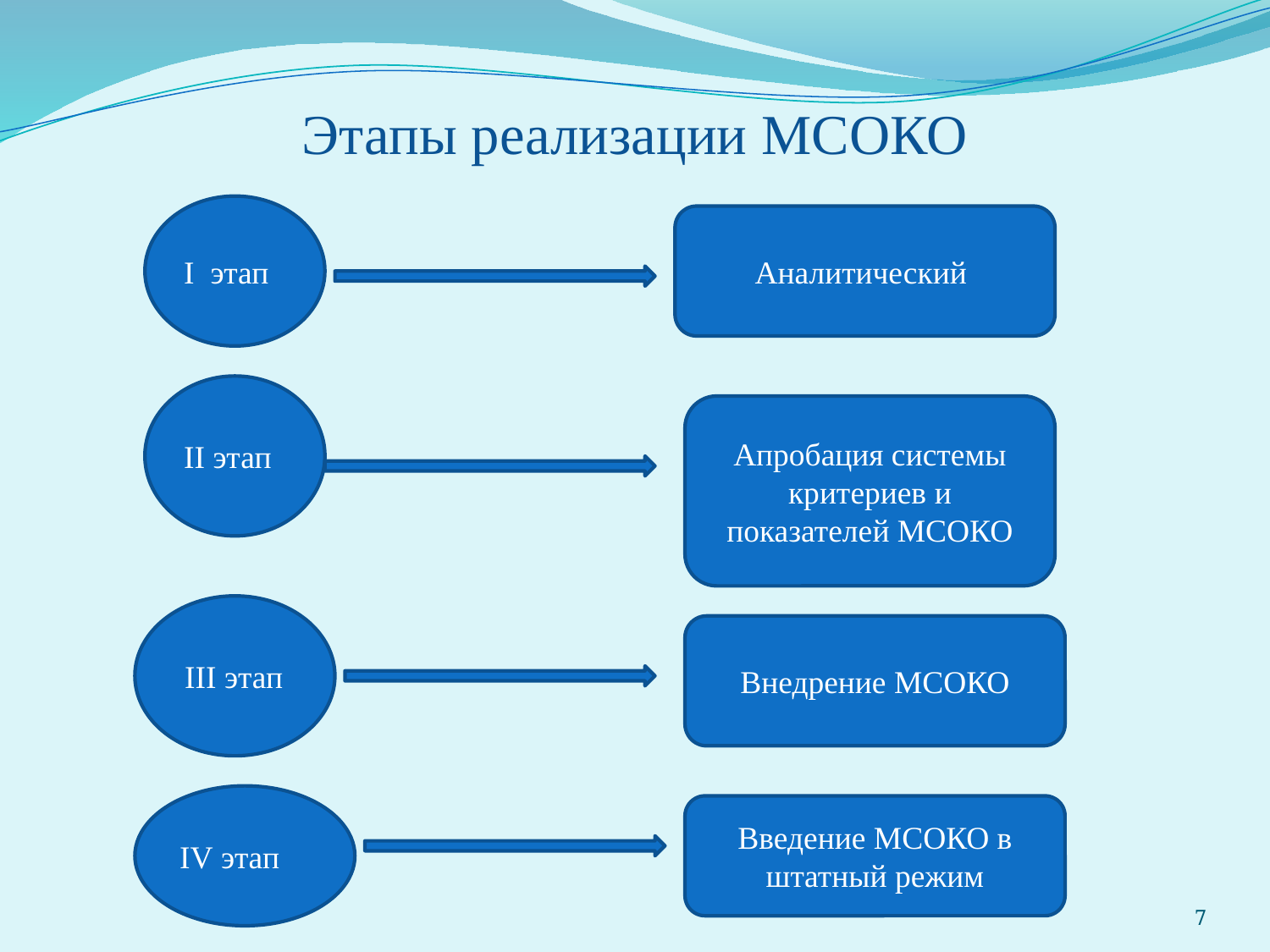

# Этапы реализации МСОКО
I  этап
Аналитический

II этап
Апробация системы критериев и показателей МСОКО

 III этап
Внедрение МСОКО

IV этап
Введение МСОКО в штатный режим

7